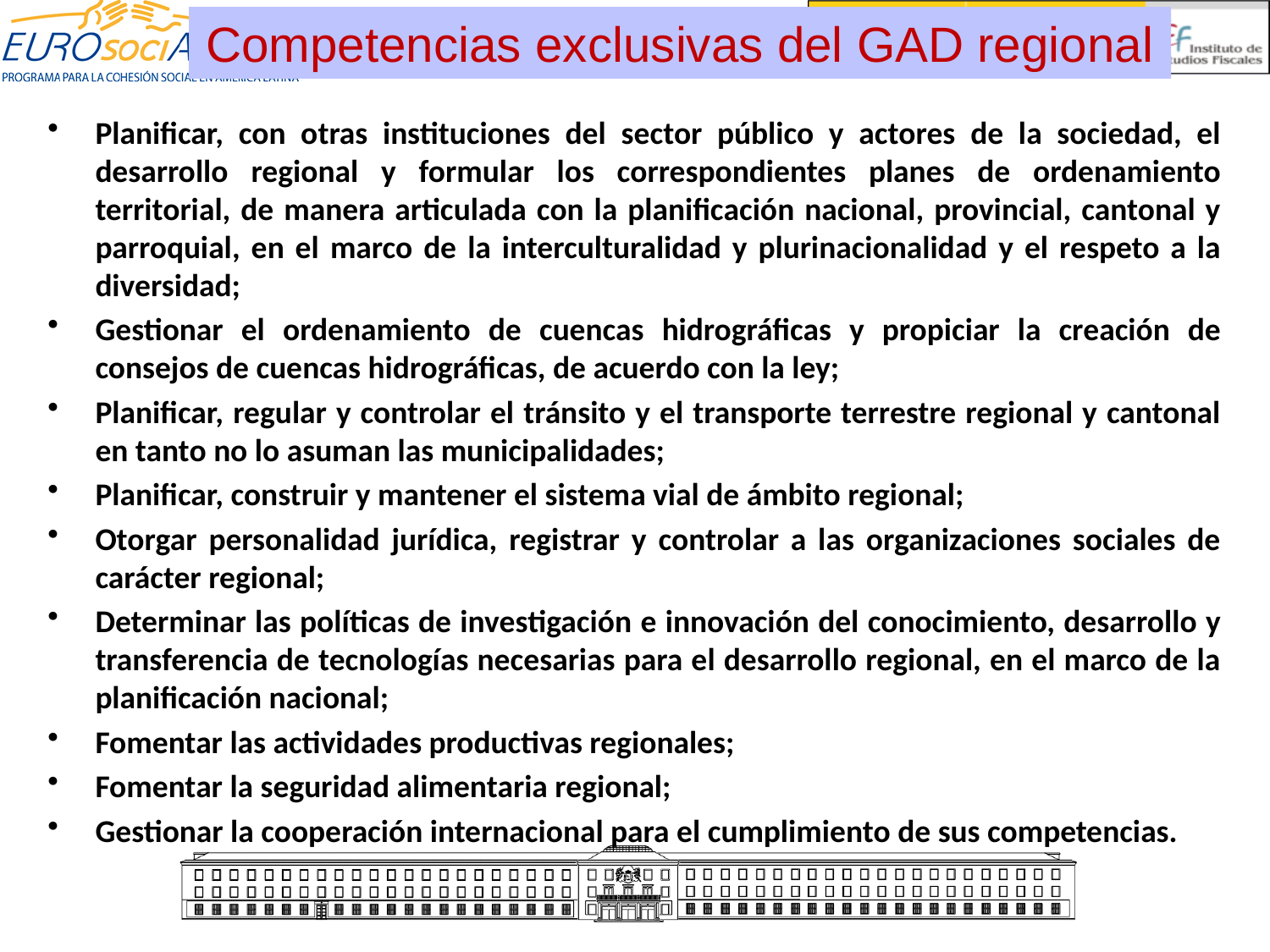

Competencias exclusivas del GAD regional
Planificar, con otras instituciones del sector público y actores de la sociedad, el desarrollo regional y formular los correspondientes planes de ordenamiento territorial, de manera articulada con la planificación nacional, provincial, cantonal y parroquial, en el marco de la interculturalidad y plurinacionalidad y el respeto a la diversidad;
Gestionar el ordenamiento de cuencas hidrográficas y propiciar la creación de consejos de cuencas hidrográficas, de acuerdo con la ley;
Planificar, regular y controlar el tránsito y el transporte terrestre regional y cantonal en tanto no lo asuman las municipalidades;
Planificar, construir y mantener el sistema vial de ámbito regional;
Otorgar personalidad jurídica, registrar y controlar a las organizaciones sociales de carácter regional;
Determinar las políticas de investigación e innovación del conocimiento, desarrollo y transferencia de tecnologías necesarias para el desarrollo regional, en el marco de la planificación nacional;
Fomentar las actividades productivas regionales;
Fomentar la seguridad alimentaria regional;
Gestionar la cooperación internacional para el cumplimiento de sus competencias.